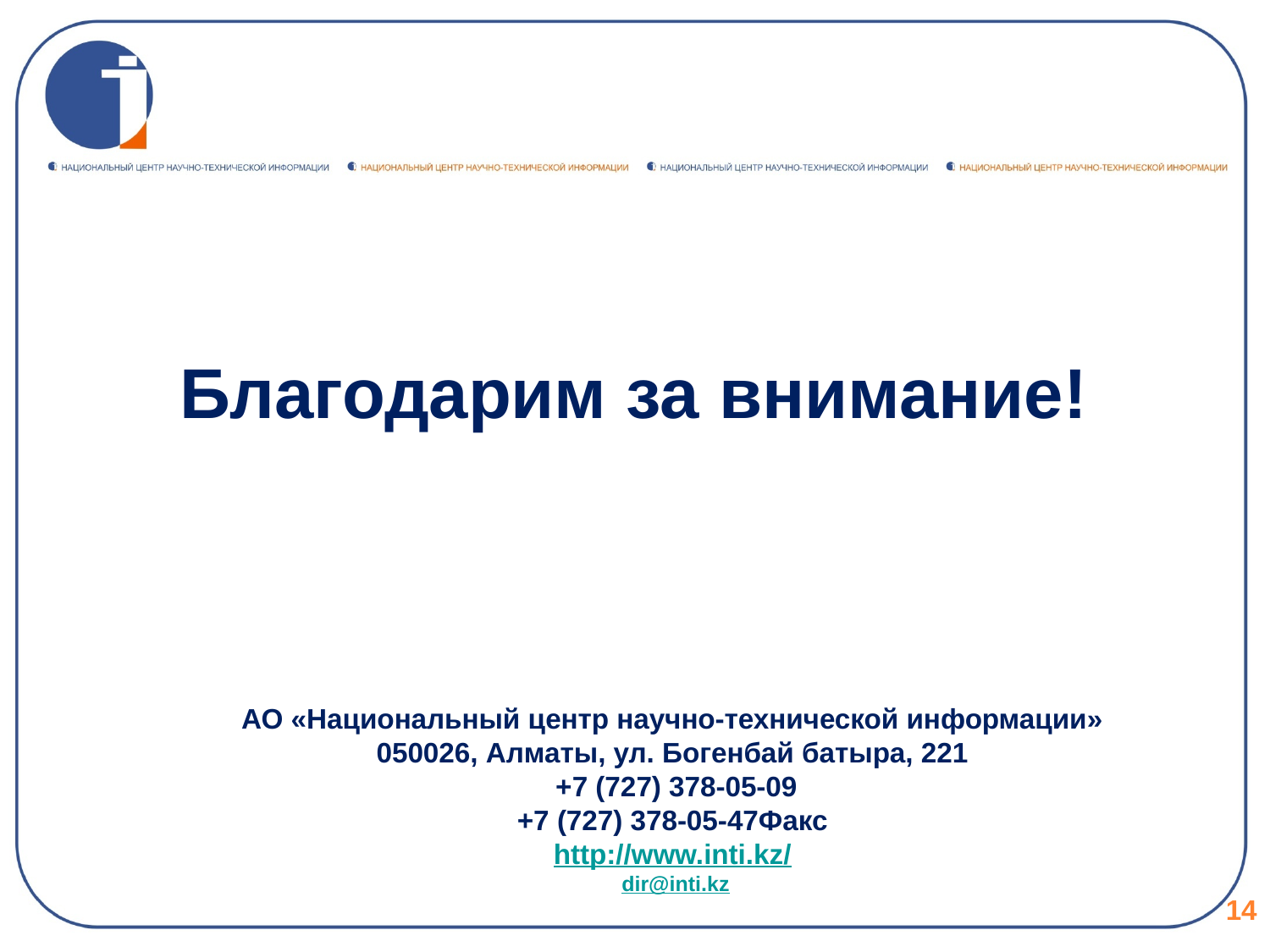

Благодарим за внимание!
# АО «Национальный центр научно-технической информации» 050026, Алматы, ул. Богенбай батыра, 221 +7 (727) 378-05-09 +7 (727) 378-05-47Факс http://www.inti.kz/ dir@inti.kz
14